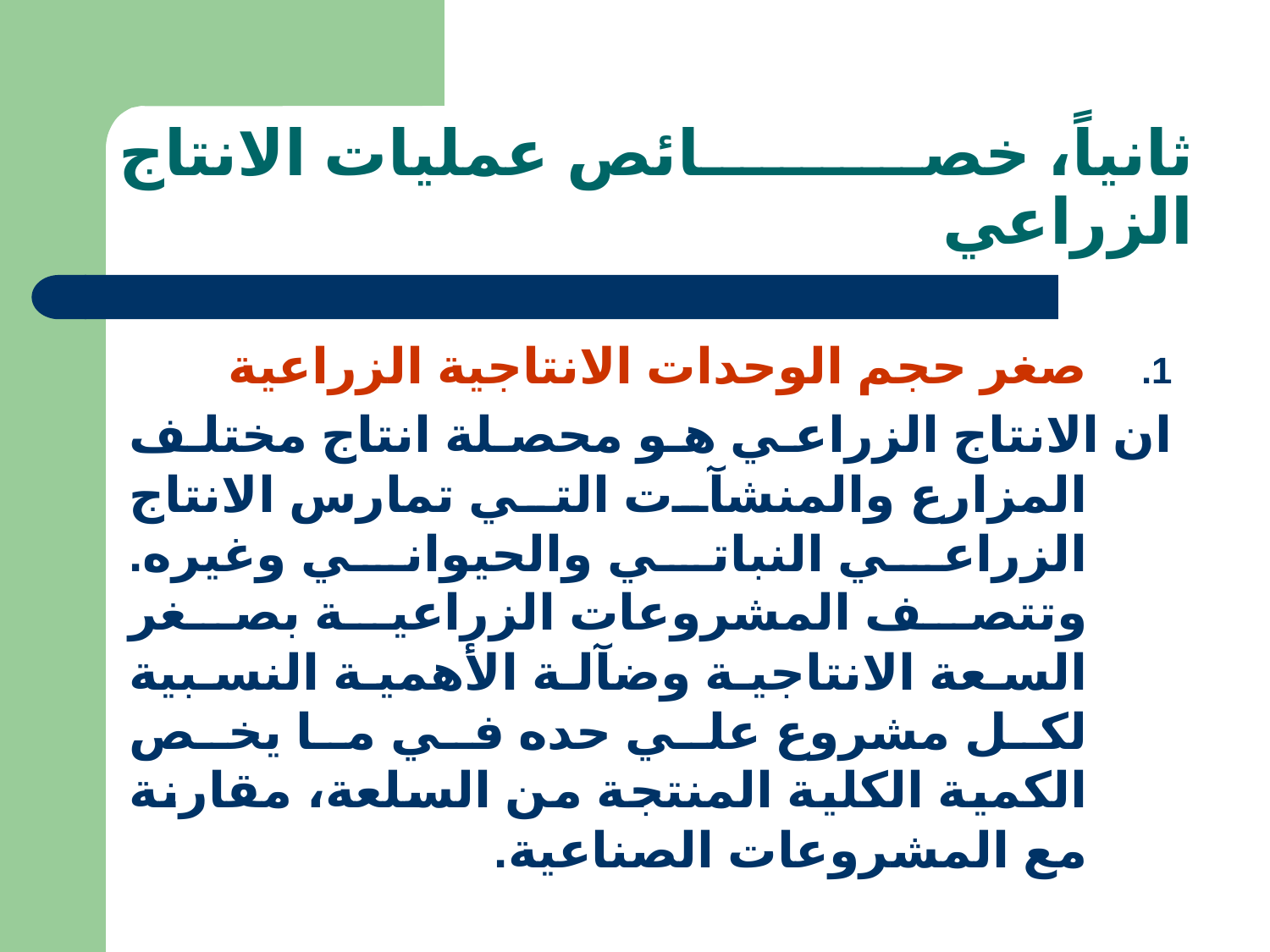

# ثانياً، خصائص عمليات الانتاج الزراعي
صغر حجم الوحدات الانتاجية الزراعية
	ان الانتاج الزراعي هو محصلة انتاج مختلف المزارع والمنشآت التي تمارس الانتاج الزراعي النباتي والحيواني وغيره. وتتصف المشروعات الزراعية بصغر السعة الانتاجية وضآلة الأهمية النسبية لكل مشروع علي حده في ما يخص الكمية الكلية المنتجة من السلعة، مقارنة مع المشروعات الصناعية.